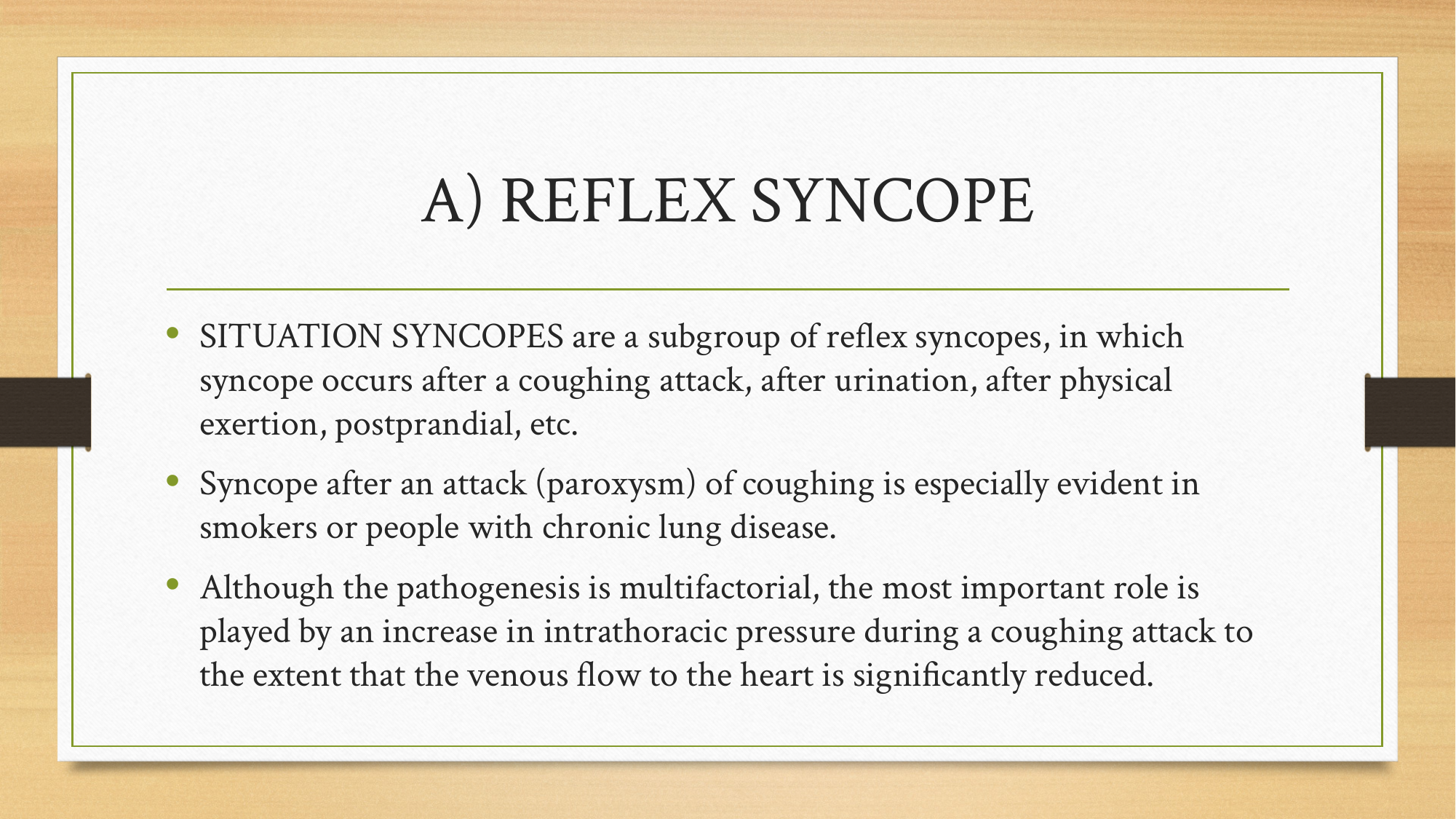

# A) REFLEX SYNCOPE
SITUATION SYNCOPES are a subgroup of reflex syncopes, in which syncope occurs after a coughing attack, after urination, after physical exertion, postprandial, etc.
Syncope after an attack (paroxysm) of coughing is especially evident in smokers or people with chronic lung disease.
Although the pathogenesis is multifactorial, the most important role is played by an increase in intrathoracic pressure during a coughing attack to the extent that the venous flow to the heart is significantly reduced.